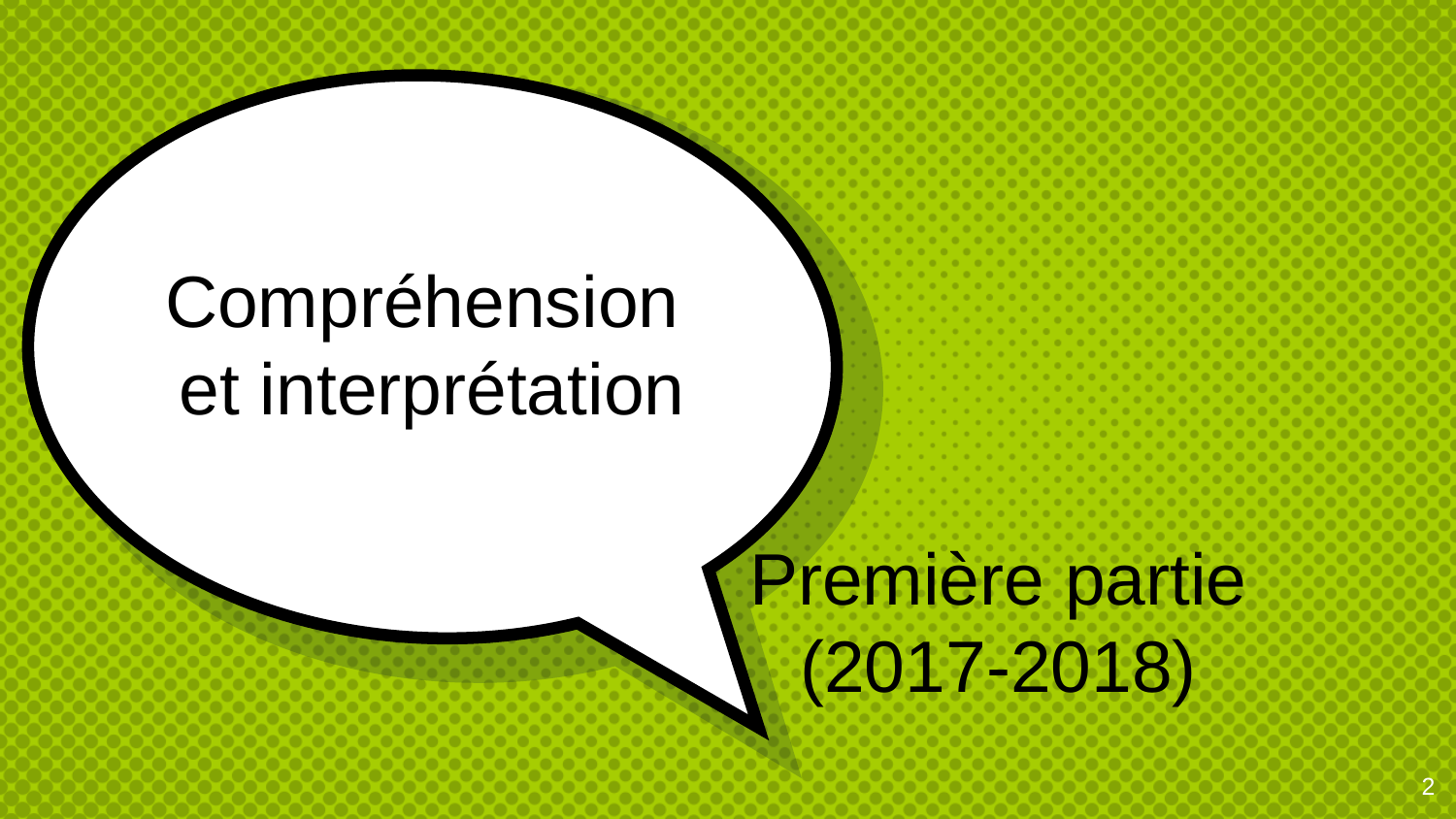

# Compréhension et interprétation
Première partie
(2017-2018)
2